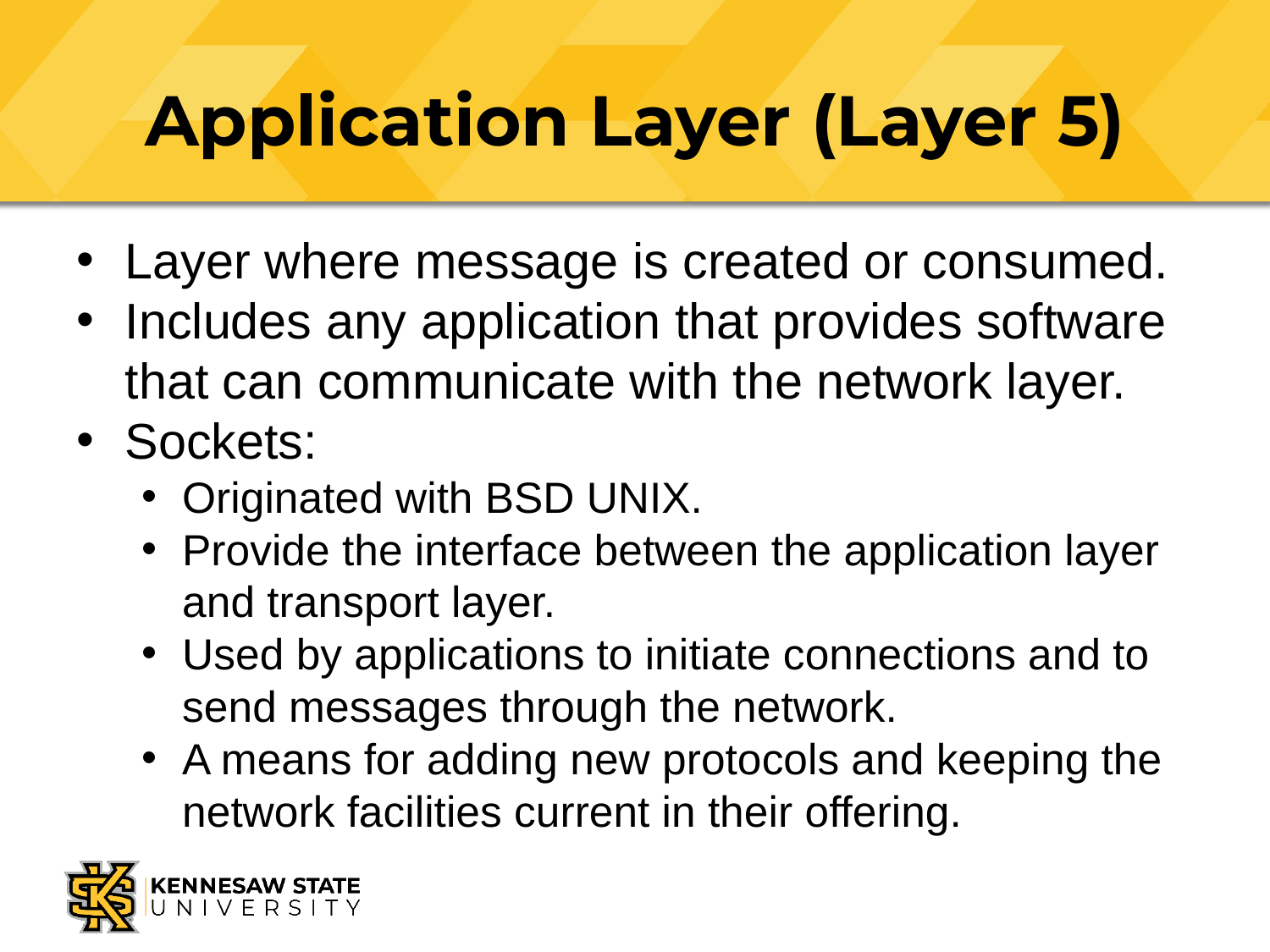

# Application Layer (Layer 5)
Layer where message is created or consumed.
Includes any application that provides software that can communicate with the network layer.
Sockets:
Originated with BSD UNIX.
Provide the interface between the application layer and transport layer.
Used by applications to initiate connections and to send messages through the network.
A means for adding new protocols and keeping the network facilities current in their offering.